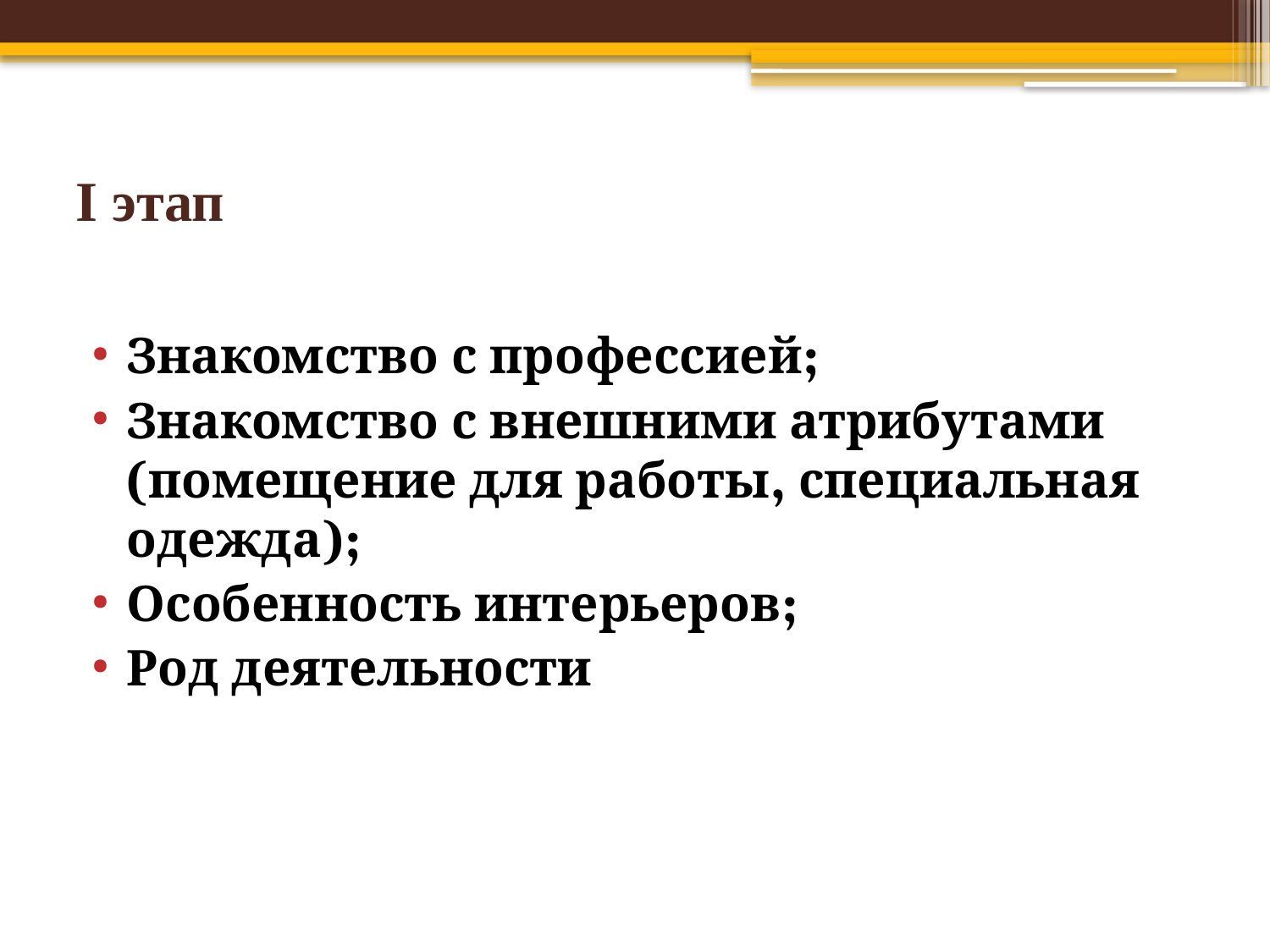

# I этап

Знакомство с профессией;
Знакомство с внешними атрибутами (помещение для работы, специальная одежда);
Особенность интерьеров;
Род деятельности